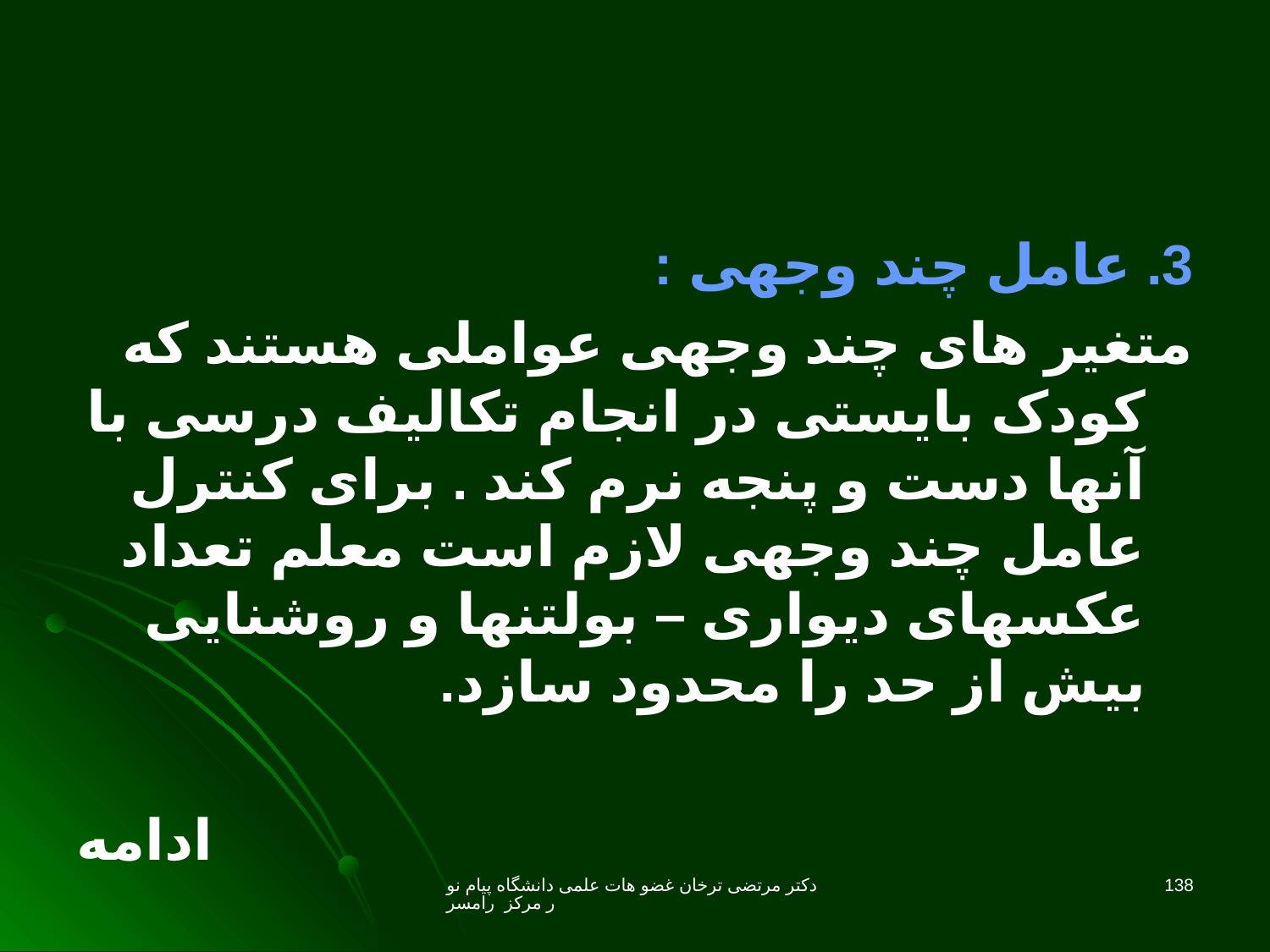

3. عامل چند وجهی :
متغیر های چند وجهی عواملی هستند که کودک بایستی در انجام تکالیف درسی با آنها دست و پنجه نرم کند . برای کنترل عامل چند وجهی لازم است معلم تعداد عکسهای دیواری – بولتنها و روشنایی بیش از حد را محدود سازد.

ادامه
دکتر مرتضی ترخان غضو هات علمی دانشگاه پیام نور مرکز رامسر
138